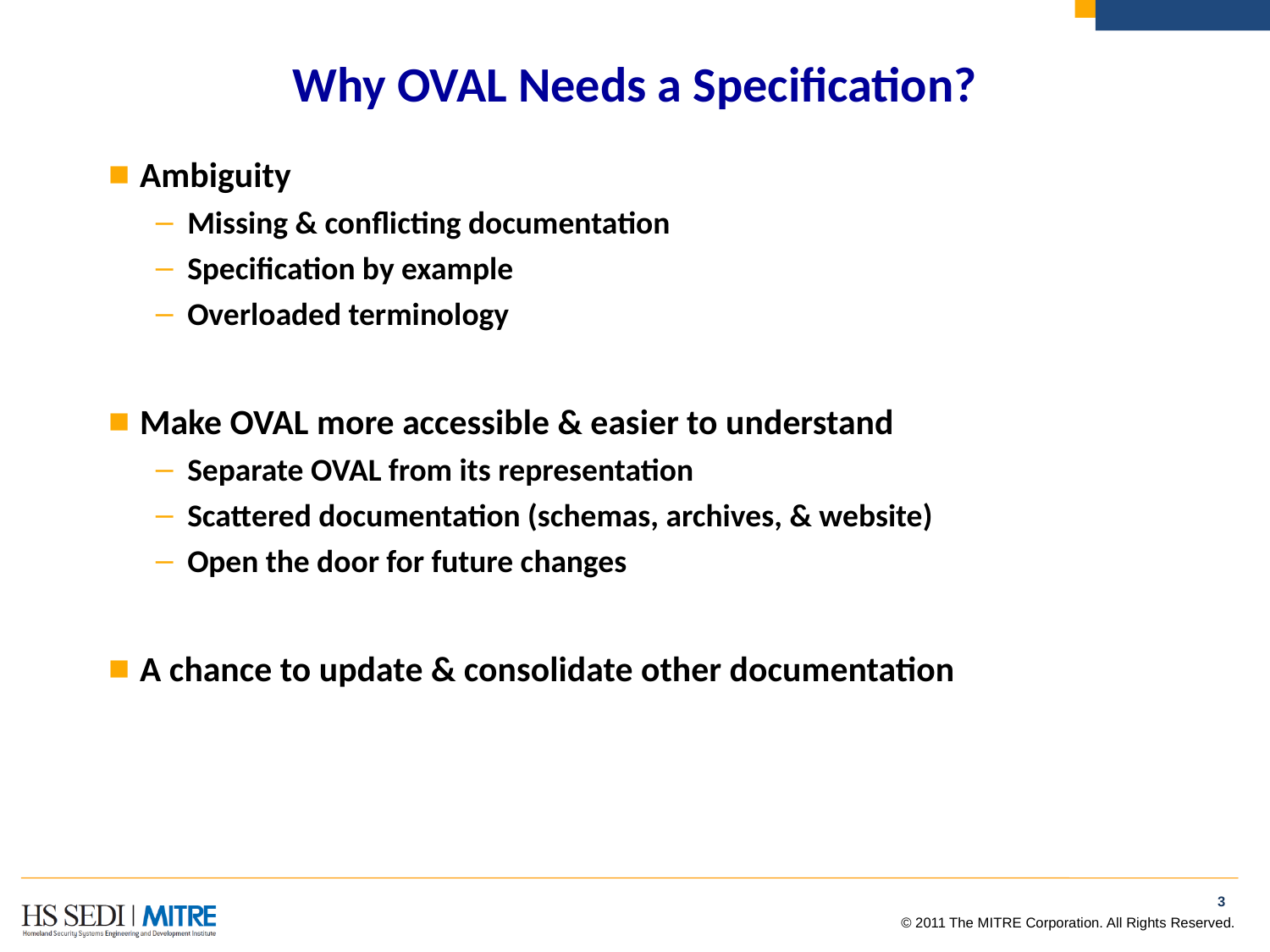

# Why OVAL Needs a Specification?
Ambiguity
Missing & conflicting documentation
Specification by example
Overloaded terminology

Make OVAL more accessible & easier to understand
Separate OVAL from its representation
Scattered documentation (schemas, archives, & website)
Open the door for future changes

A chance to update & consolidate other documentation

3